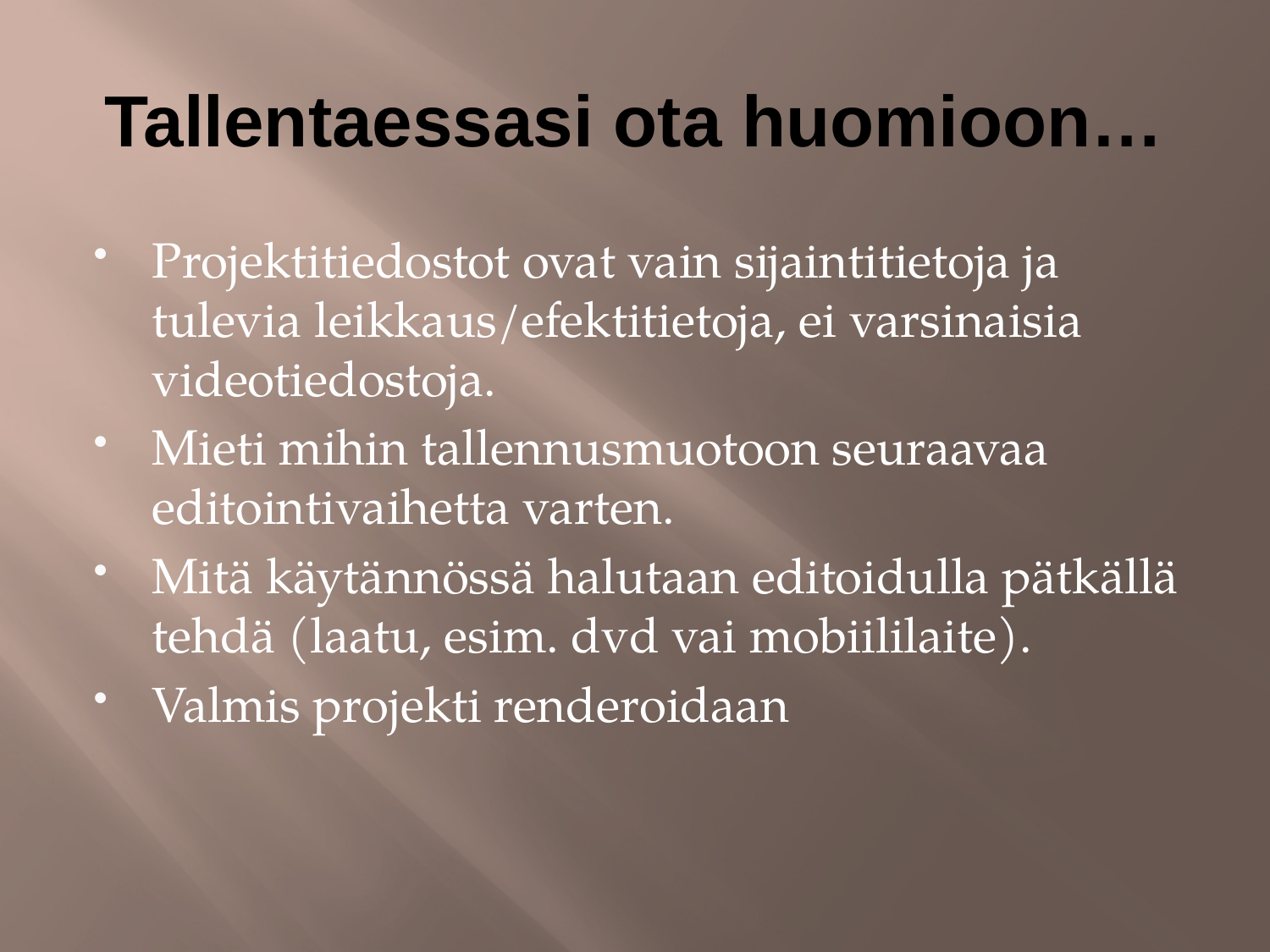

# Tallentaessasi ota huomioon…
Projektitiedostot ovat vain sijaintitietoja ja tulevia leikkaus/efektitietoja, ei varsinaisia videotiedostoja.
Mieti mihin tallennusmuotoon seuraavaa editointivaihetta varten.
Mitä käytännössä halutaan editoidulla pätkällä tehdä (laatu, esim. dvd vai mobiililaite).
Valmis projekti renderoidaan